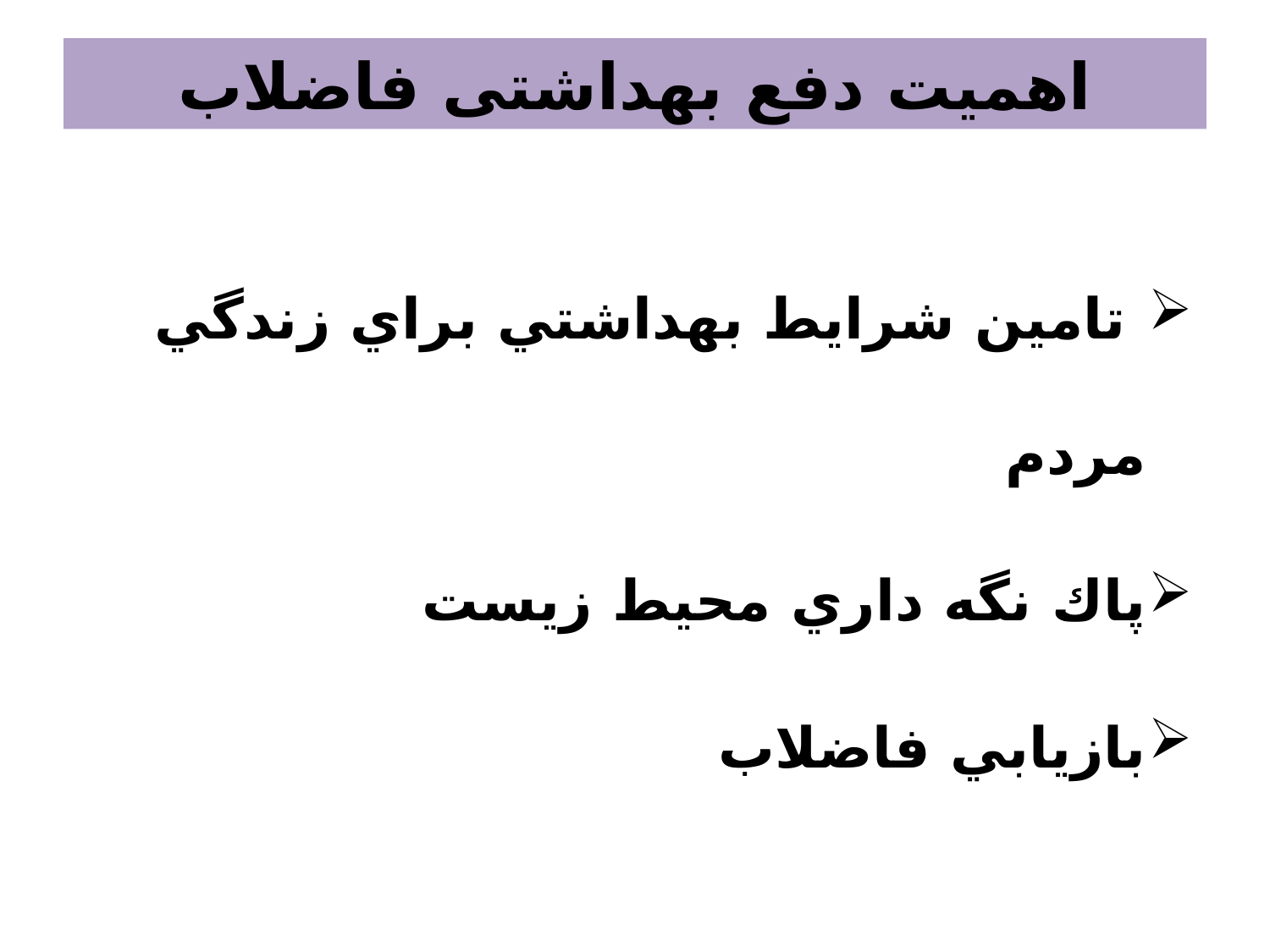

# اهميت دفع بهداشتی فاضلاب
 تامين شرايط بهداشتي براي زندگي مردم
پاك نگه داري محيط زيست
بازيابي فاضلاب